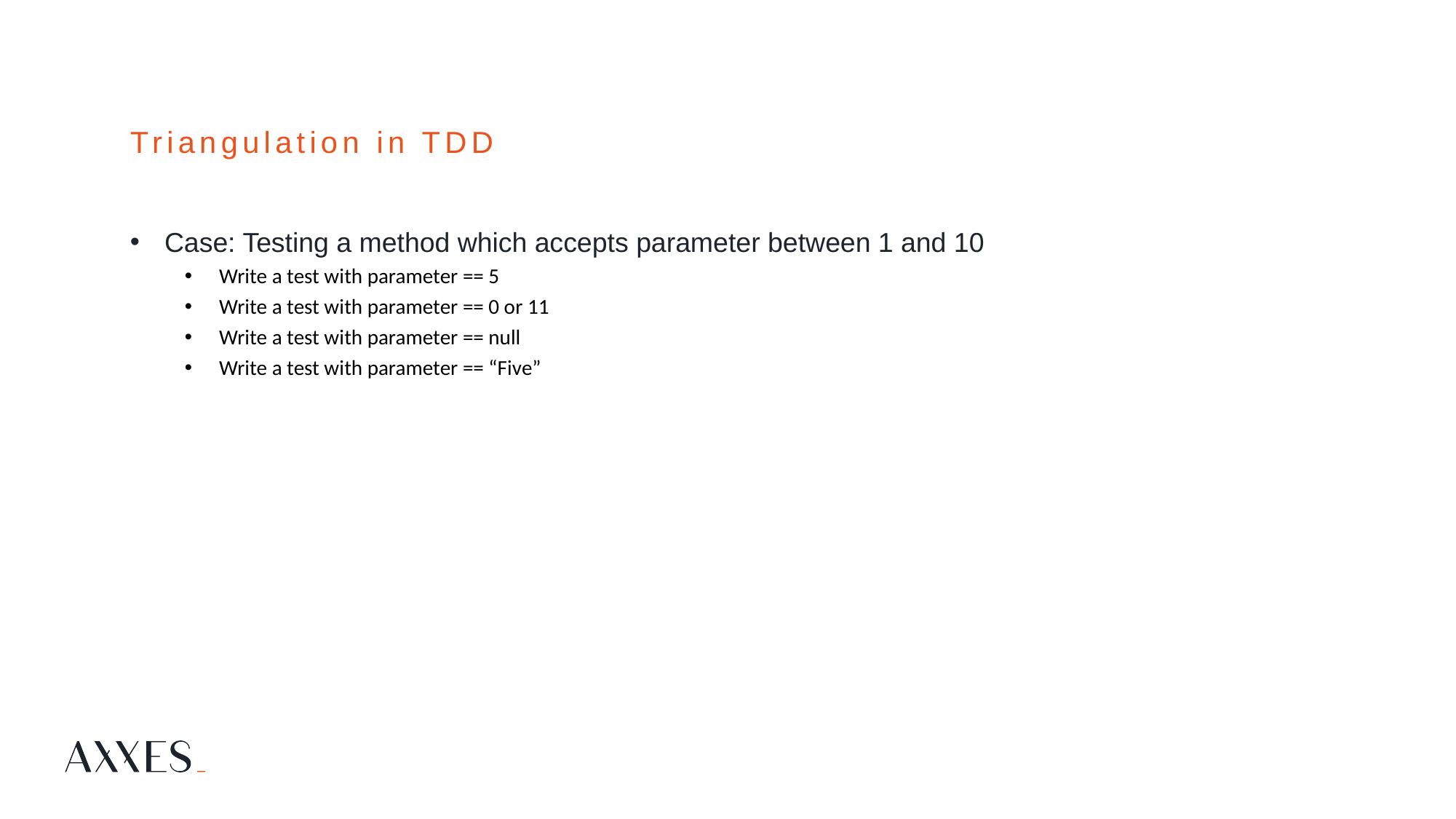

# Triangulation in TDD
Case: Testing a method which accepts parameter between 1 and 10
Write a test with parameter == 5
Write a test with parameter == 0 or 11
Write a test with parameter == null
Write a test with parameter == “Five”